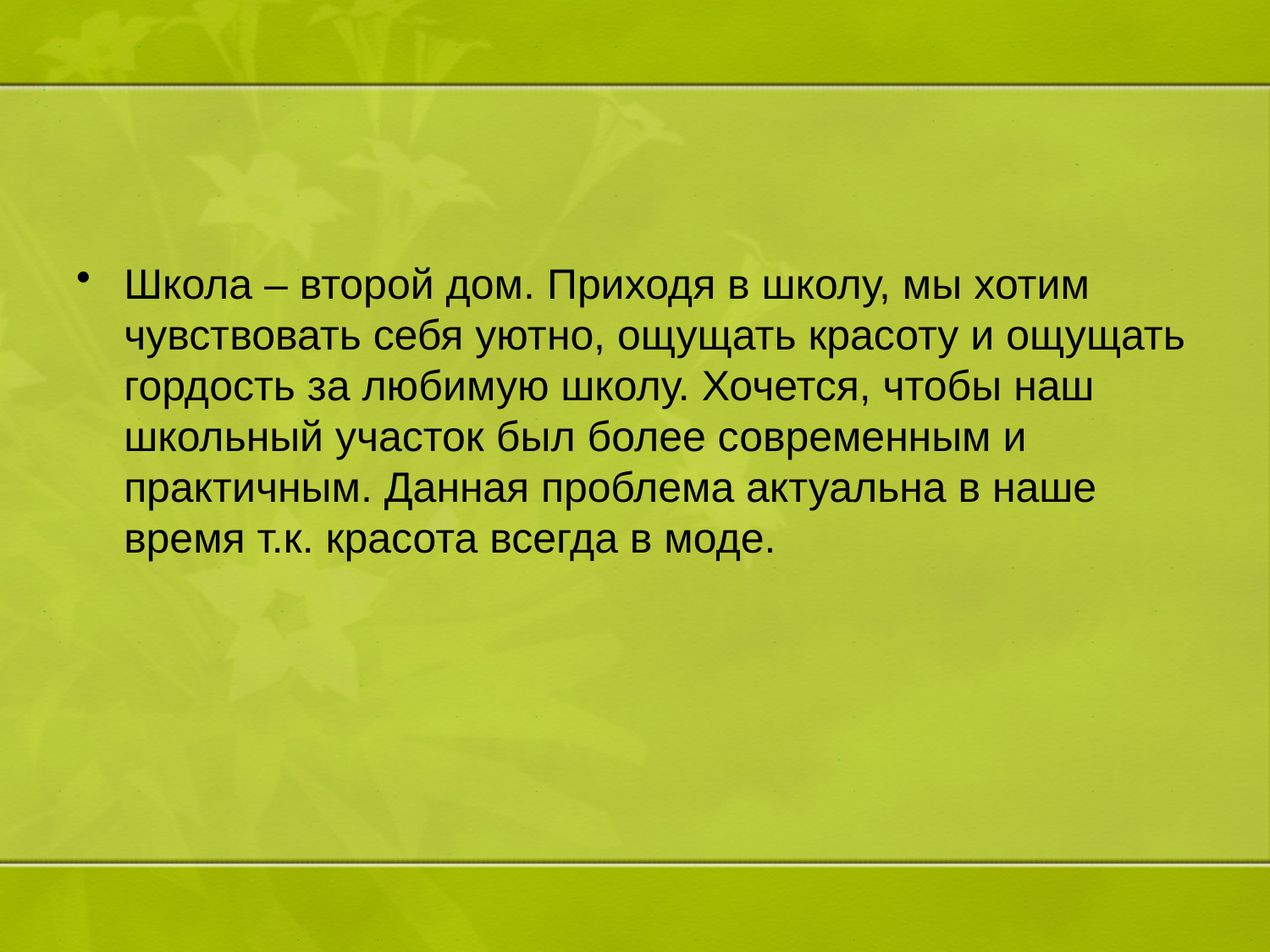

#
Школа – второй дом. Приходя в школу, мы хотим чувствовать себя уютно, ощущать красоту и ощущать гордость за любимую школу. Хочется, чтобы наш школьный участок был более современным и практичным. Данная проблема актуальна в наше время т.к. красота всегда в моде.